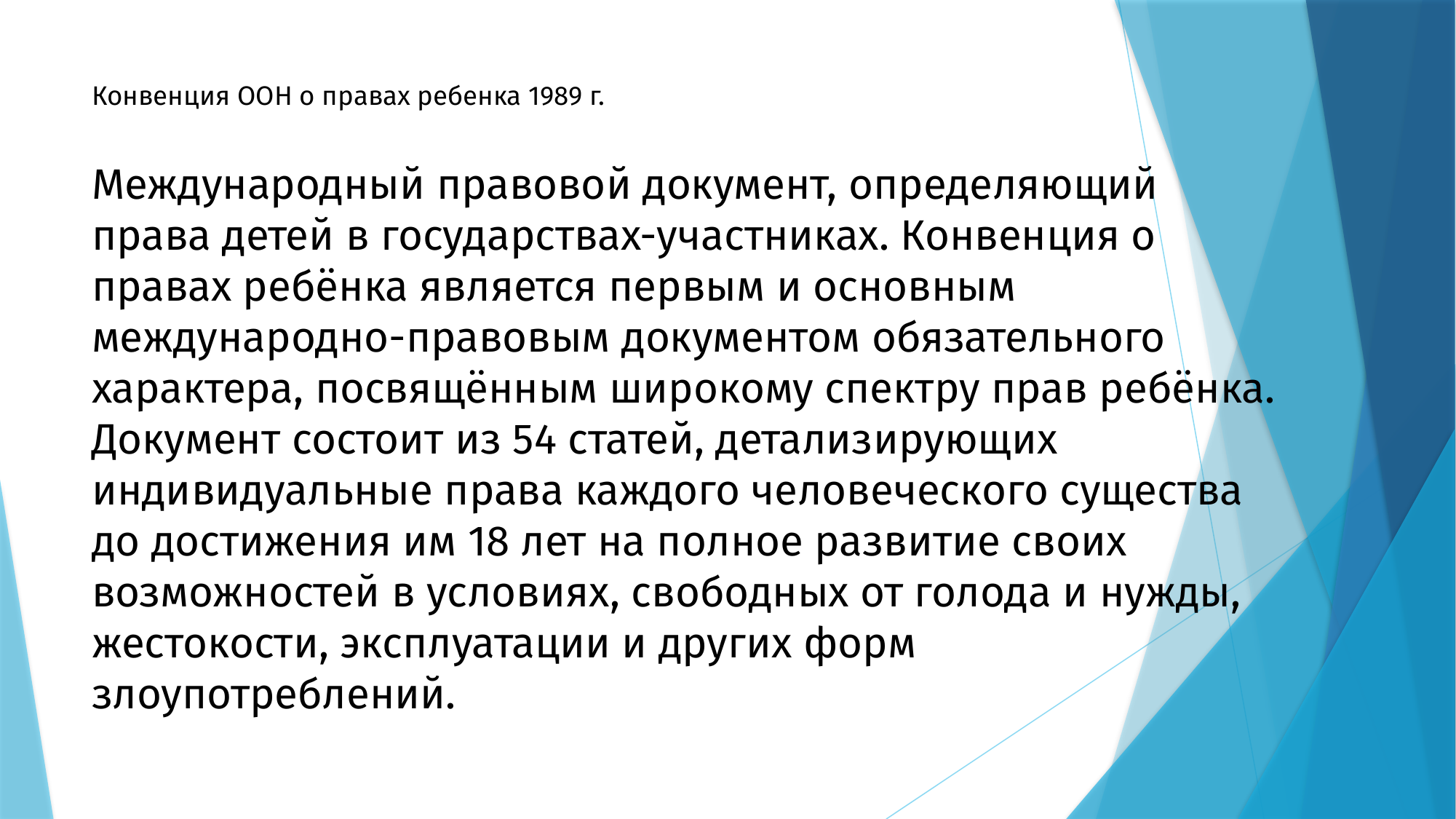

# Конвенция ООН о правах ребенка 1989 г.
Международный правовой документ, определяющий права детей в государствах-участниках. Конвенция о правах ребёнка является первым и основным международно-правовым документом обязательного характера, посвящённым широкому спектру прав ребёнка. Документ состоит из 54 статей, детализирующих индивидуальные права каждого человеческого существа до достижения им 18 лет на полное развитие своих возможностей в условиях, свободных от голода и нужды, жестокости, эксплуатации и других форм злоупотреблений.